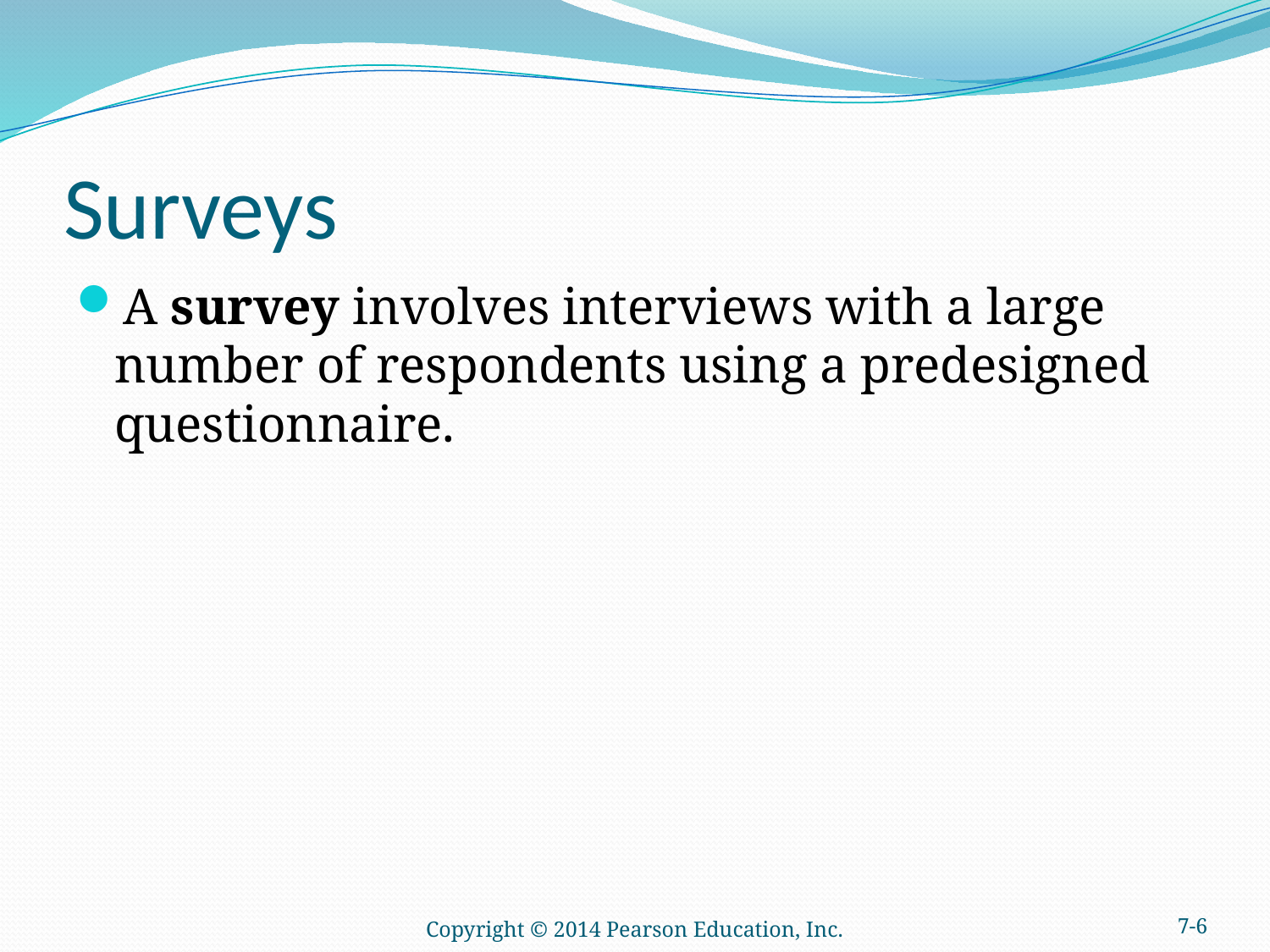

# Surveys
A survey involves interviews with a large number of respondents using a predesigned questionnaire.